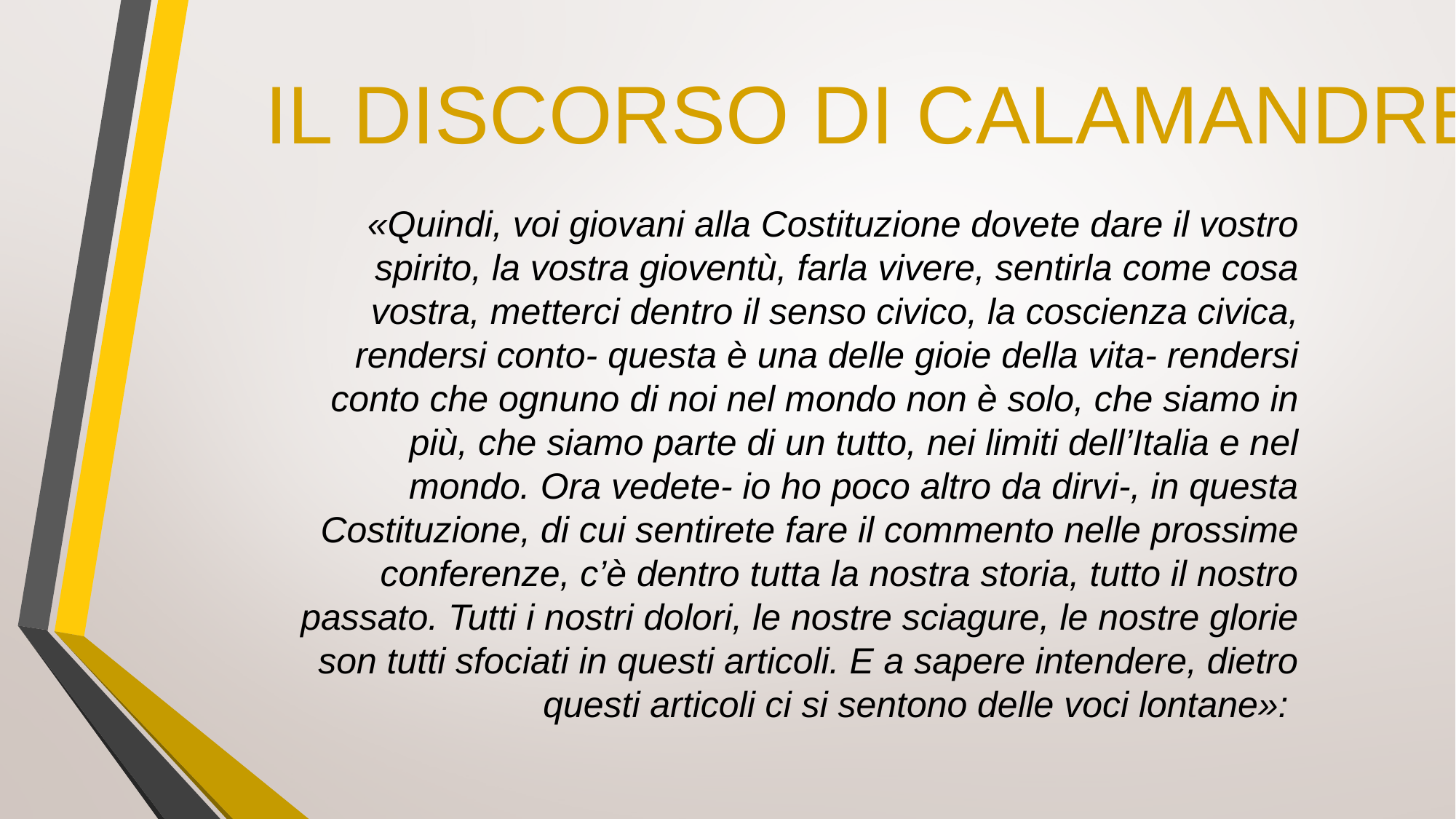

Il discorso di calamandrei
«Quindi, voi giovani alla Costituzione dovete dare il vostro spirito, la vostra gioventù, farla vivere, sentirla come cosa vostra, metterci dentro il senso civico, la coscienza civica, rendersi conto- questa è una delle gioie della vita- rendersi conto che ognuno di noi nel mondo non è solo, che siamo in più, che siamo parte di un tutto, nei limiti dell’Italia e nel mondo. Ora vedete- io ho poco altro da dirvi-, in questa Costituzione, di cui sentirete fare il commento nelle prossime conferenze, c’è dentro tutta la nostra storia, tutto il nostro passato. Tutti i nostri dolori, le nostre sciagure, le nostre glorie son tutti sfociati in questi articoli. E a sapere intendere, dietro questi articoli ci si sentono delle voci lontane»: